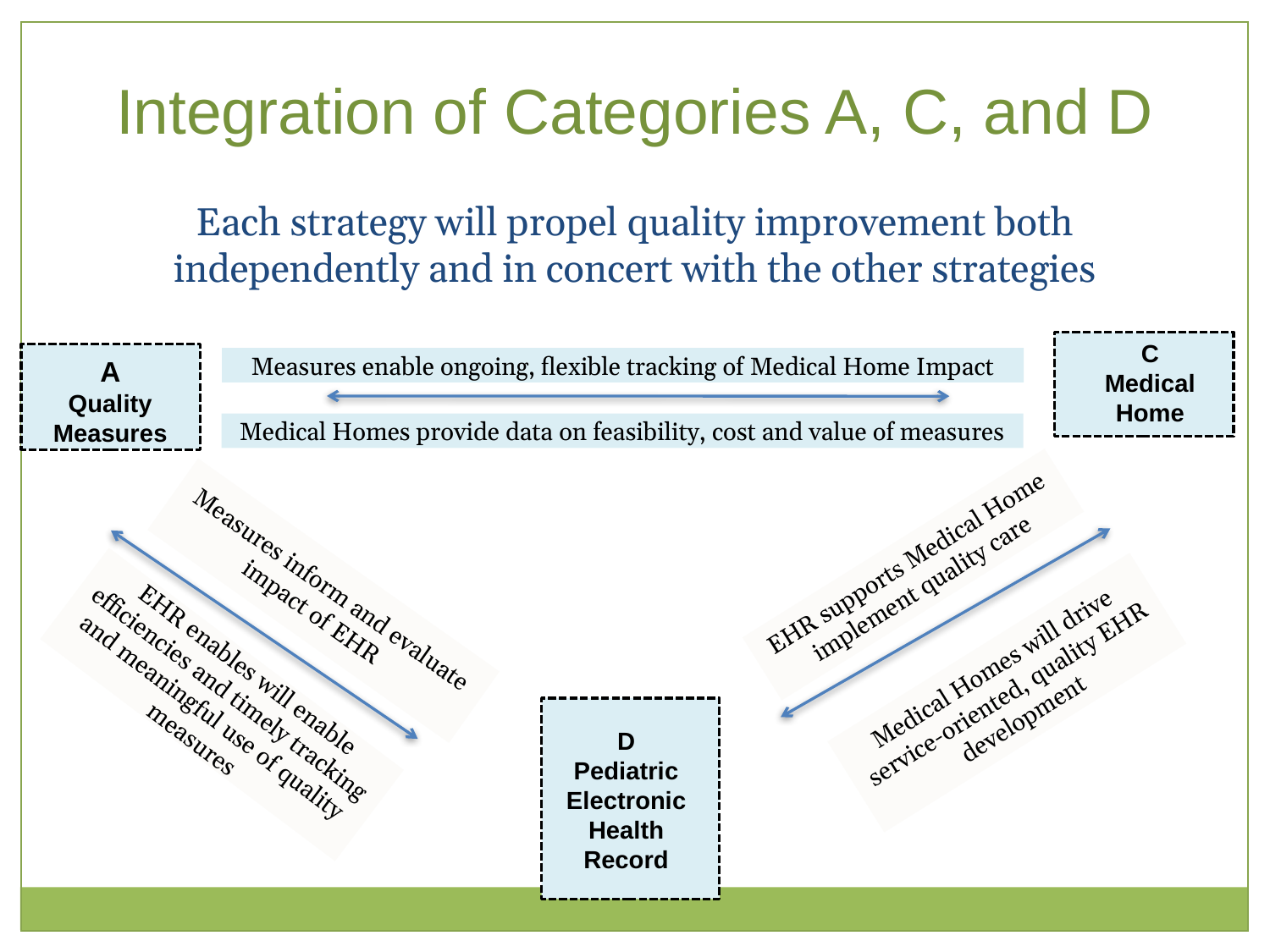

Integration of Categories A, C, and D
Each strategy will propel quality improvement both independently and in concert with the other strategies

C
Medical Home

A
Quality Measures
Measures enable ongoing, flexible tracking of Medical Home Impact
Medical Homes provide data on feasibility, cost and value of measures
Measures inform and evaluate impact of EHR
EHR enables will enable efficiencies and timely tracking and meaningful use of quality measures
EHR supports Medical Home implement quality care
Medical Homes will drive service-oriented, quality EHR development

D
Pediatric
Electronic
Health
Record